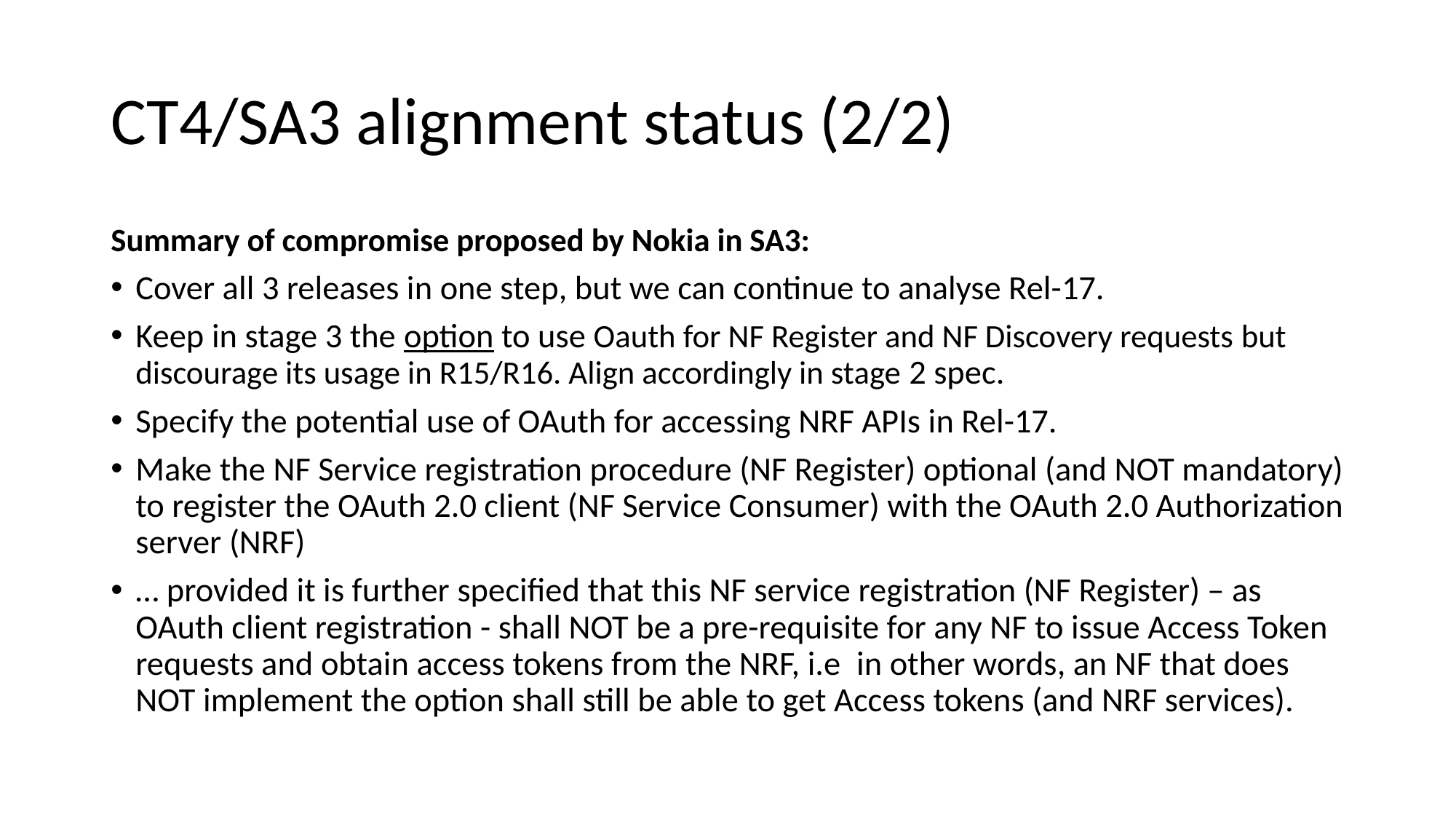

# CT4/SA3 alignment status (2/2)
Summary of compromise proposed by Nokia in SA3:
Cover all 3 releases in one step, but we can continue to analyse Rel-17.
Keep in stage 3 the option to use Oauth for NF Register and NF Discovery requests but discourage its usage in R15/R16. Align accordingly in stage 2 spec.
Specify the potential use of OAuth for accessing NRF APIs in Rel-17.
Make the NF Service registration procedure (NF Register) optional (and NOT mandatory) to register the OAuth 2.0 client (NF Service Consumer) with the OAuth 2.0 Authorization server (NRF)
… provided it is further specified that this NF service registration (NF Register) – as OAuth client registration - shall NOT be a pre-requisite for any NF to issue Access Token requests and obtain access tokens from the NRF, i.e  in other words, an NF that does NOT implement the option shall still be able to get Access tokens (and NRF services).